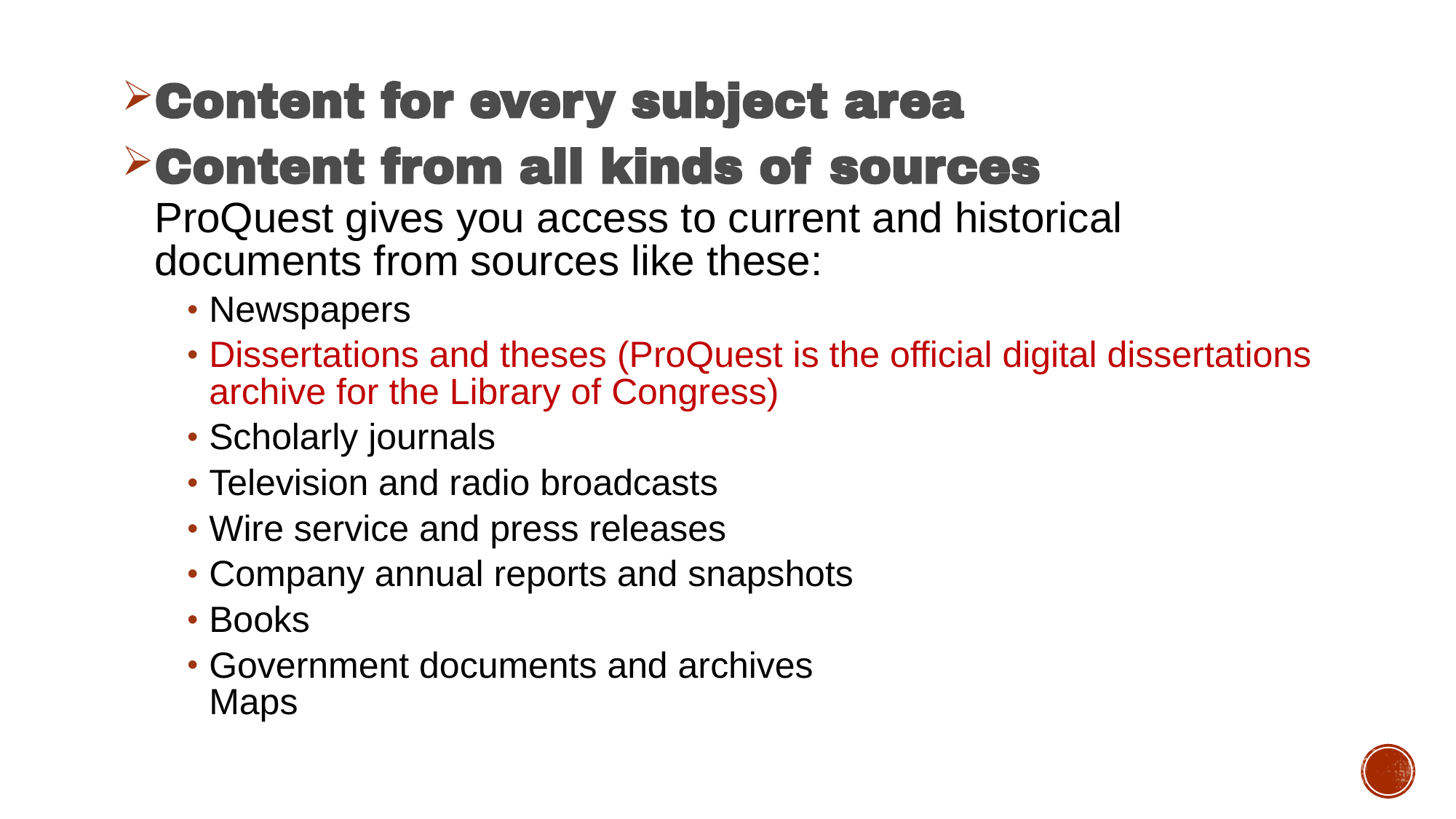

Content for every subject area
Content from all kinds of sources
ProQuest gives you access to current and historical documents from sources like these:
Newspapers
Dissertations and theses (ProQuest is the official digital dissertations archive for the Library of Congress)
Scholarly journals
Television and radio broadcasts
Wire service and press releases
Company annual reports and snapshots
Books
Government documents and archives
Maps